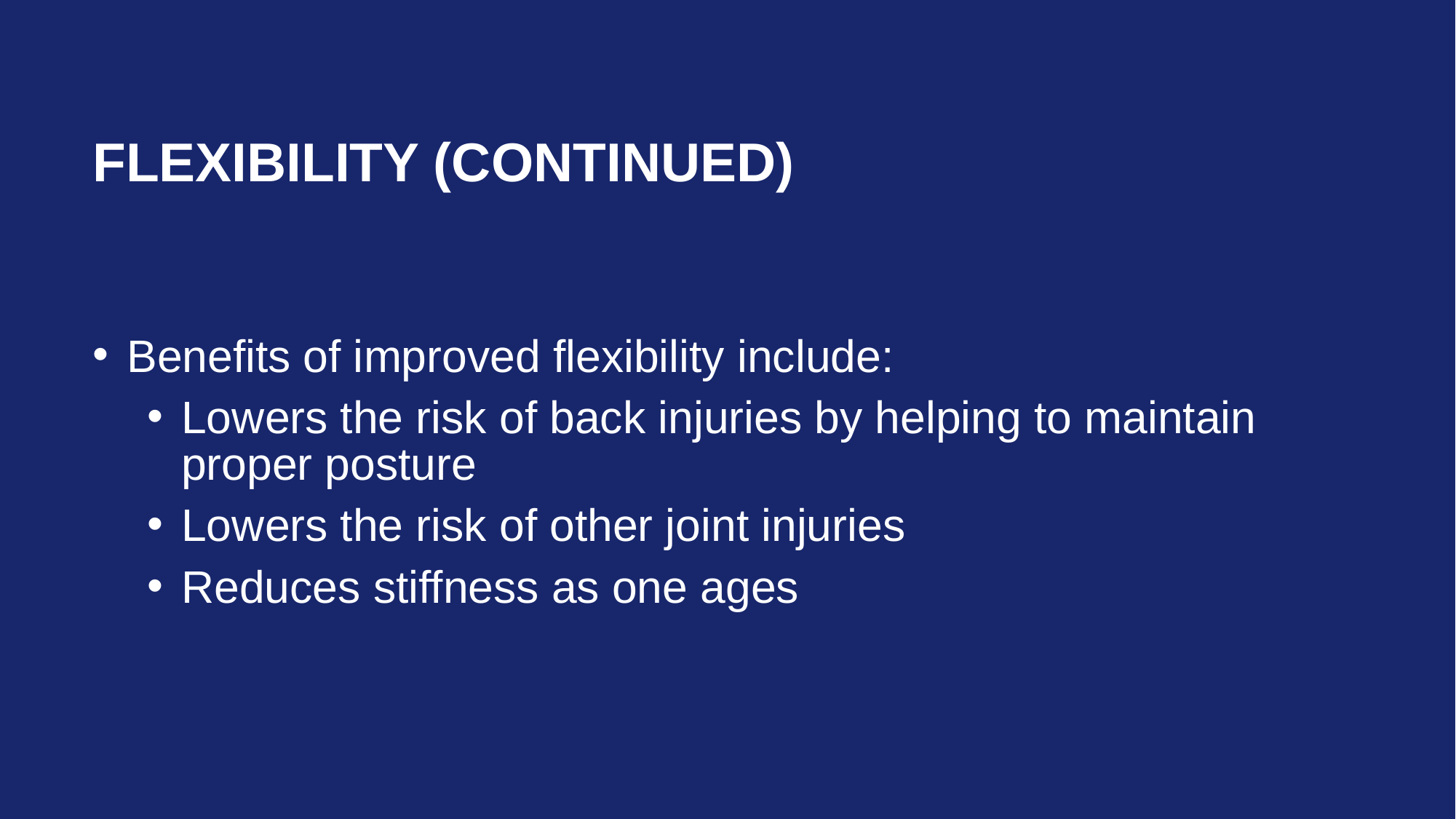

# Flexibility (Continued)
Benefits of improved flexibility include:
Lowers the risk of back injuries by helping to maintain proper posture
Lowers the risk of other joint injuries
Reduces stiffness as one ages